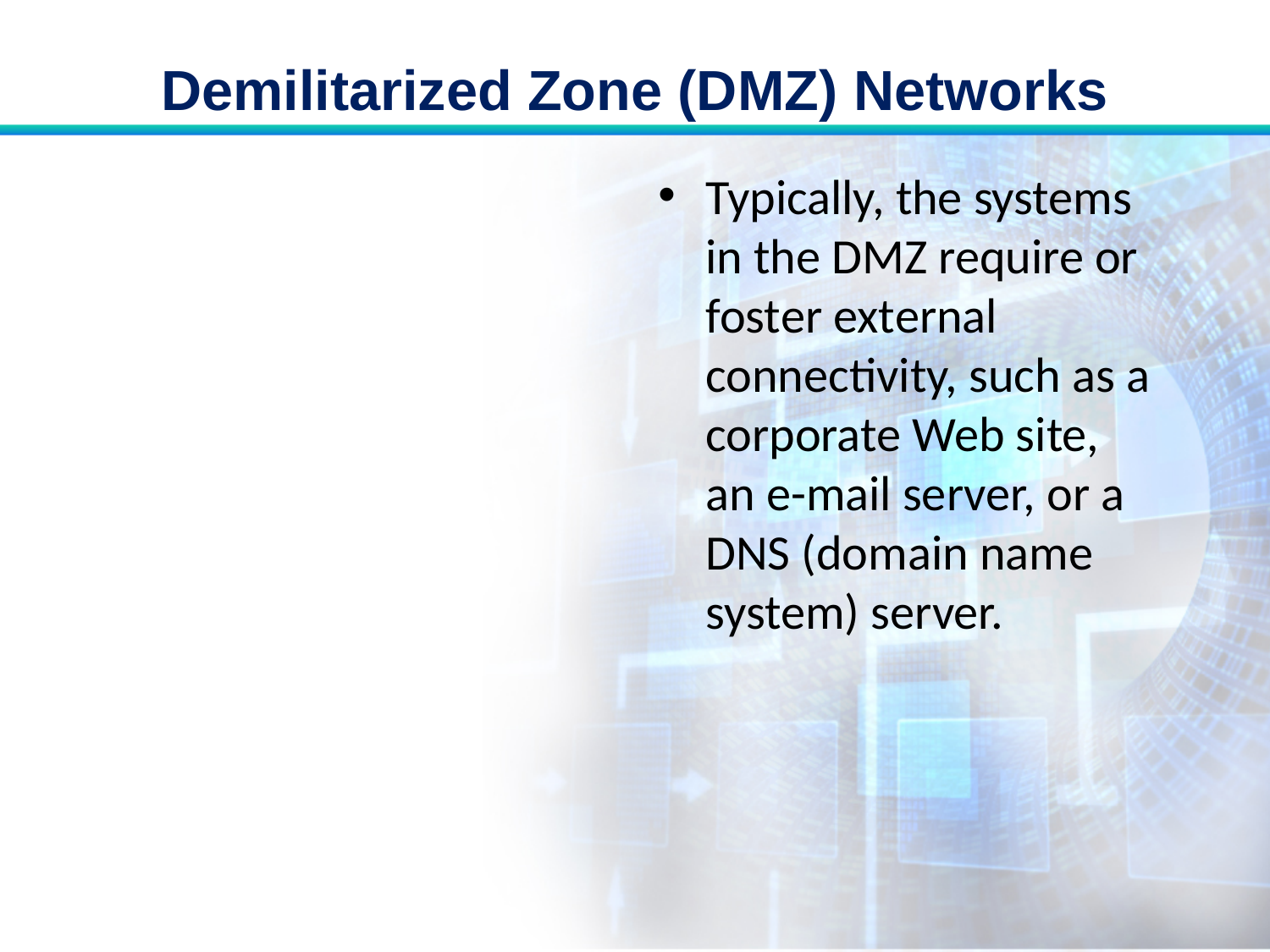

# Demilitarized Zone (DMZ) Networks
Typically, the systems in the DMZ require or foster external connectivity, such as a corporate Web site, an e-mail server, or a DNS (domain name system) server.